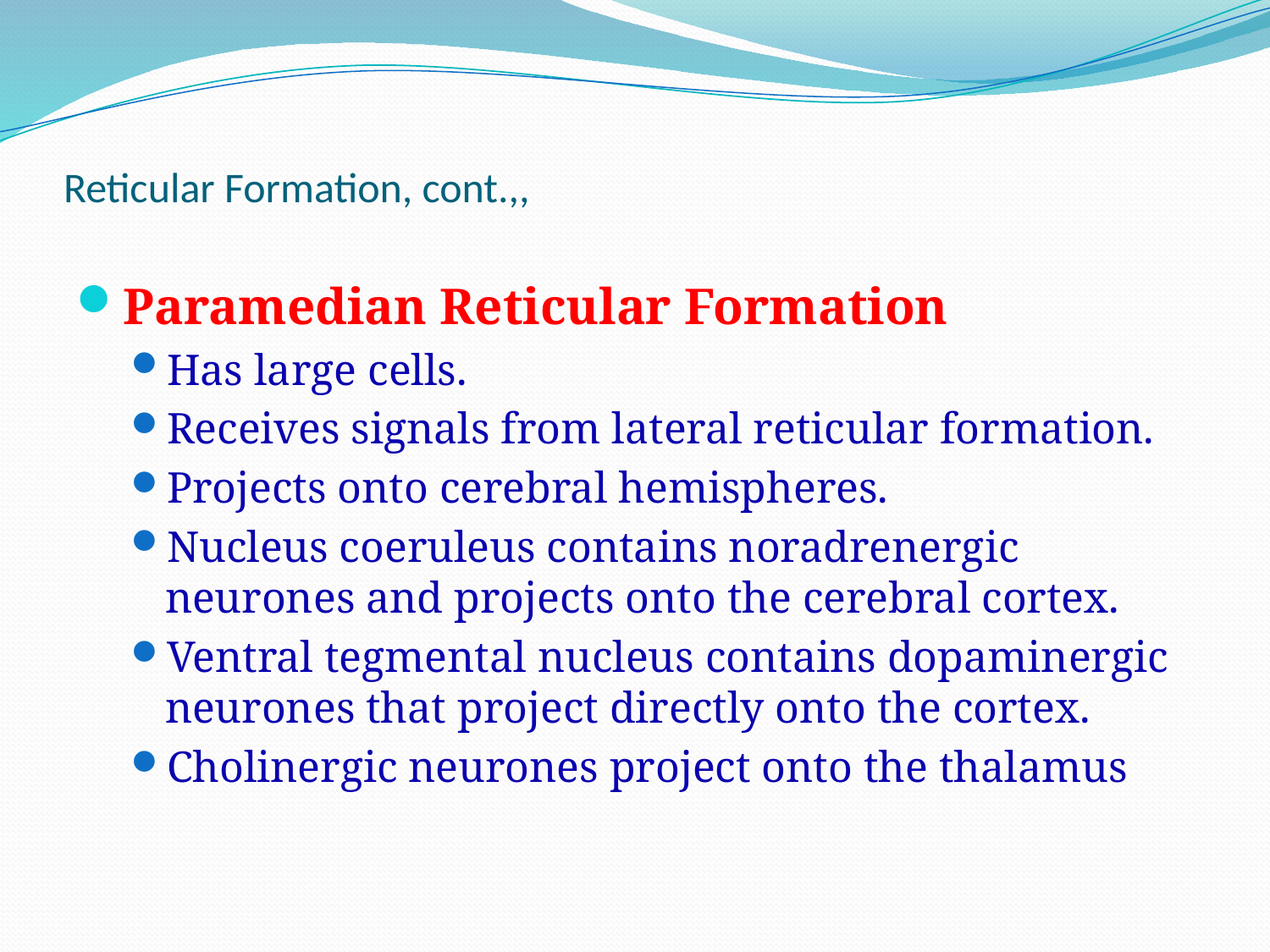

# Reticular Formation, cont.,,
Paramedian Reticular Formation
Has large cells.
Receives signals from lateral reticular formation.
Projects onto cerebral hemispheres.
Nucleus coeruleus contains noradrenergic neurones and projects onto the cerebral cortex.
Ventral tegmental nucleus contains dopaminergic neurones that project directly onto the cortex.
Cholinergic neurones project onto the thalamus